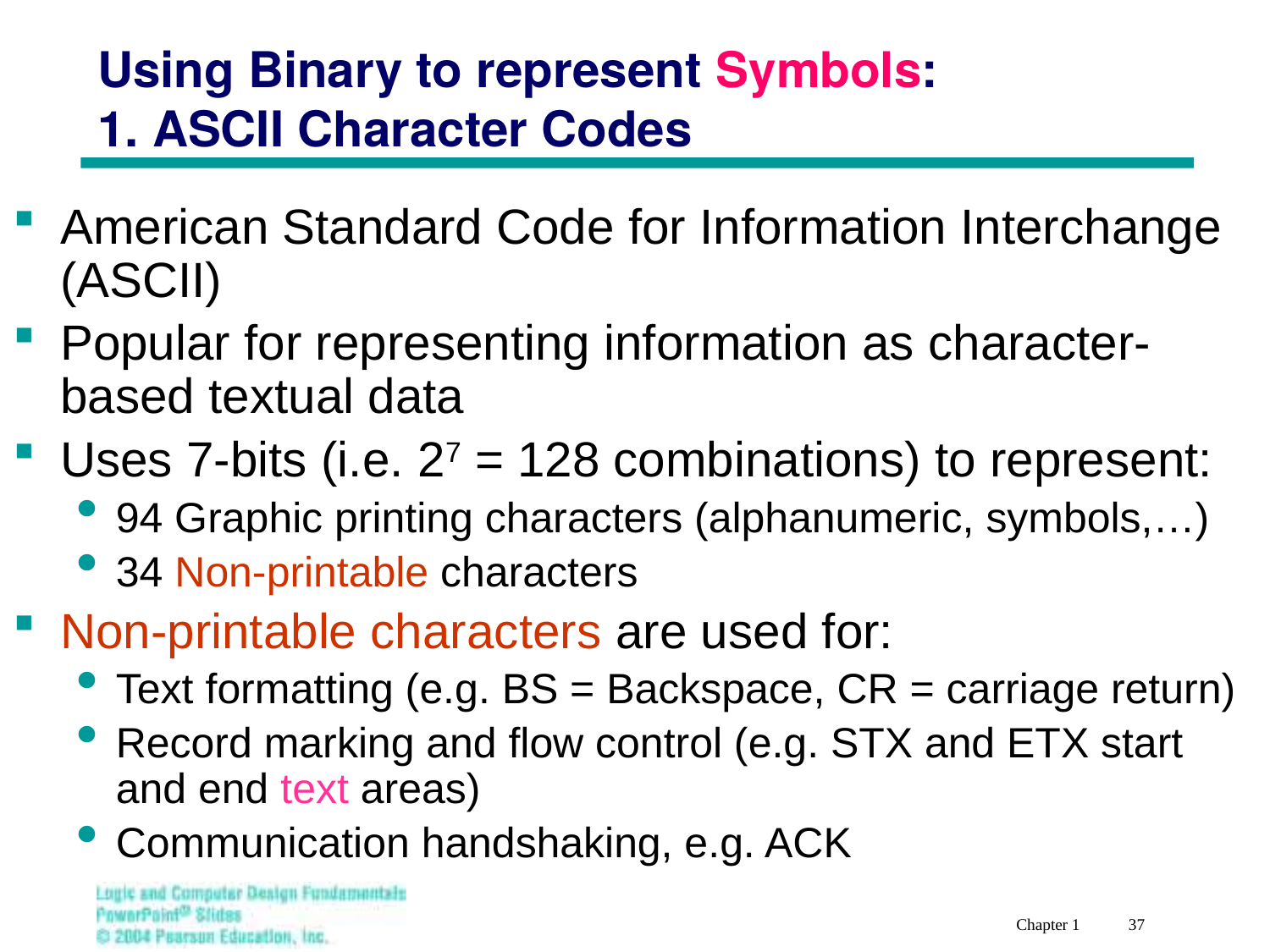

# Using Binary to represent Symbols: 1. ASCII Character Codes
American Standard Code for Information Interchange (ASCII)
Popular for representing information as character-based textual data
Uses 7-bits (i.e. 27 = 128 combinations) to represent:
94 Graphic printing characters (alphanumeric, symbols,…)
34 Non-printable characters
Non-printable characters are used for:
Text formatting (e.g. BS = Backspace, CR = carriage return)
Record marking and flow control (e.g. STX and ETX start and end text areas)
Communication handshaking, e.g. ACK
Chapter 1            37